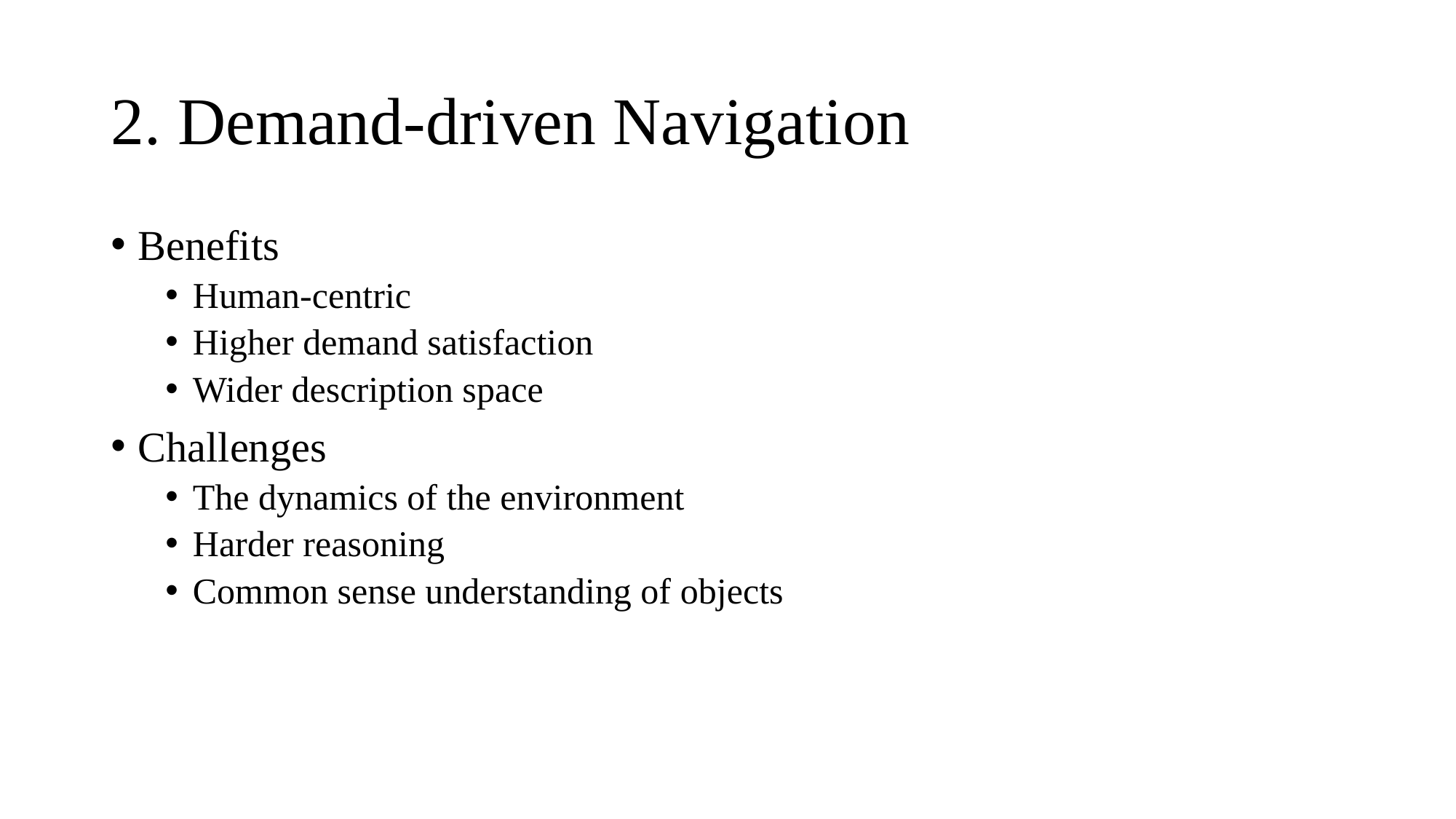

# 2. Demand-driven Navigation
Benefits
Human-centric
Higher demand satisfaction
Wider description space
Challenges
The dynamics of the environment
Harder reasoning
Common sense understanding of objects